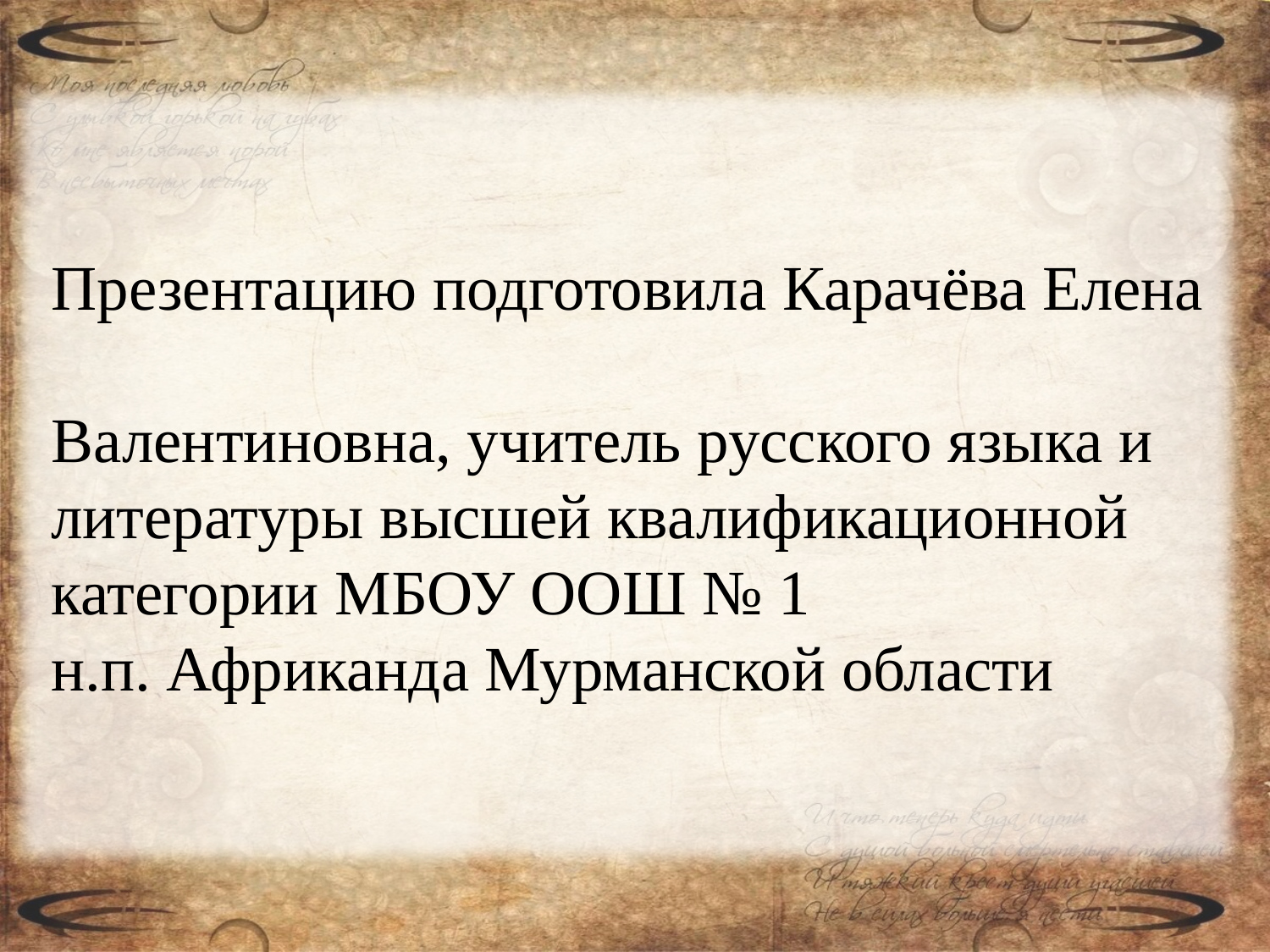

Презентацию подготовила Карачёва Елена
  Валентиновна, учитель русского языка и
  литературы высшей квалификационной
  категории МБОУ ООШ № 1
  н.п. Африканда Мурманской области